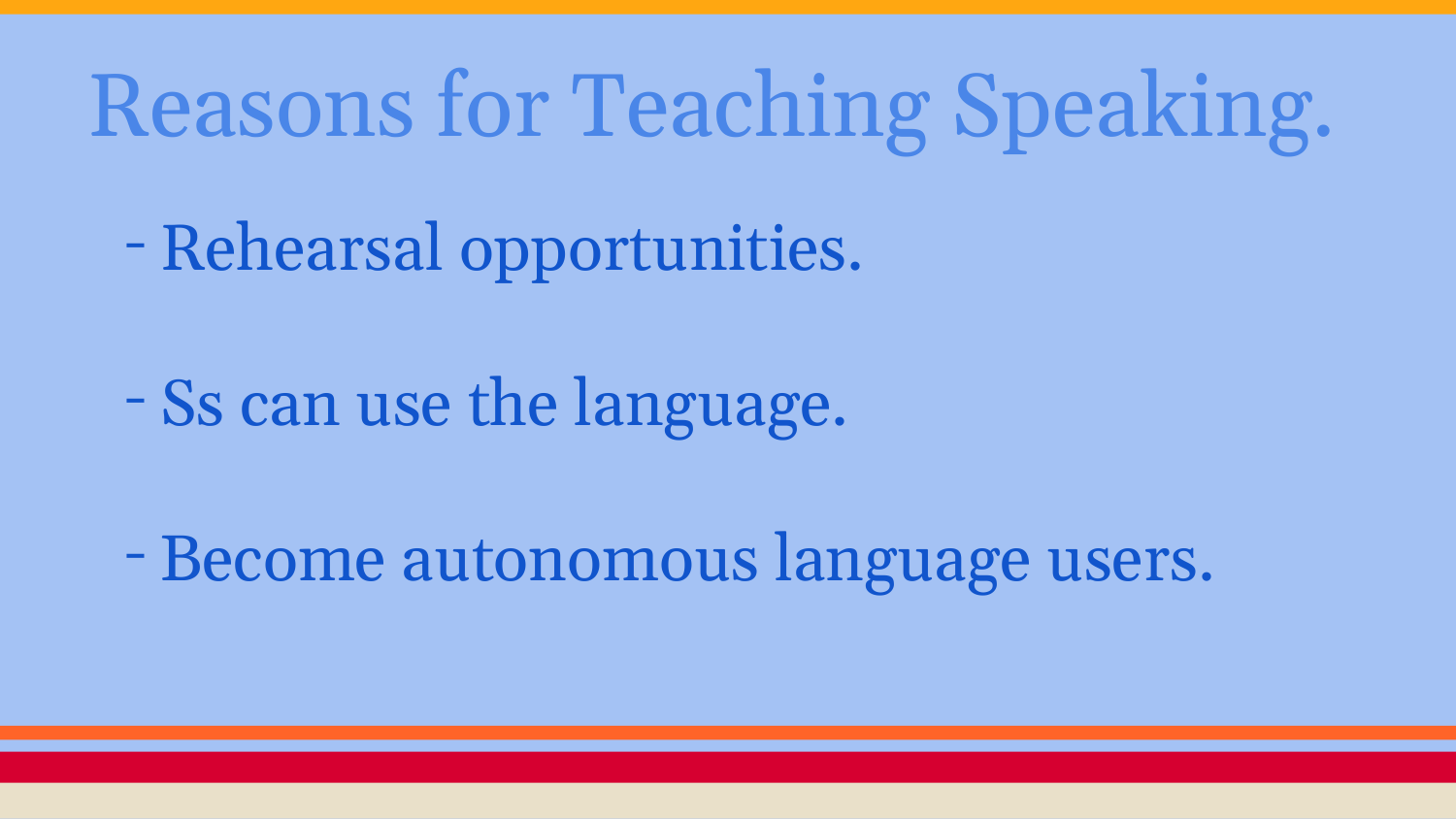

# Reasons for Teaching Speaking.
Rehearsal opportunities.

Ss can use the language.

Become autonomous language users.